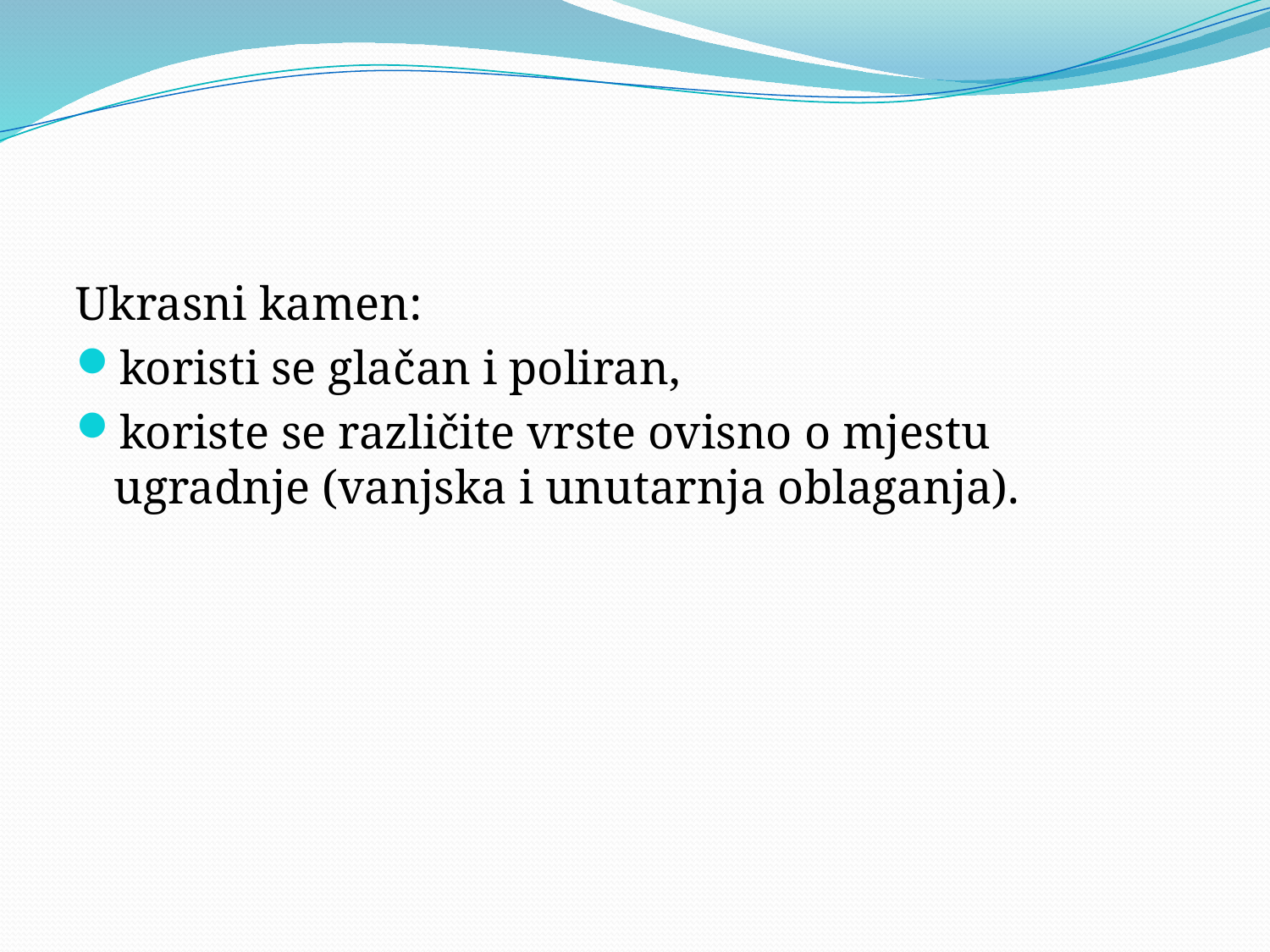

#
Ukrasni kamen:
koristi se glačan i poliran,
koriste se različite vrste ovisno o mjestu ugradnje (vanjska i unutarnja oblaganja).